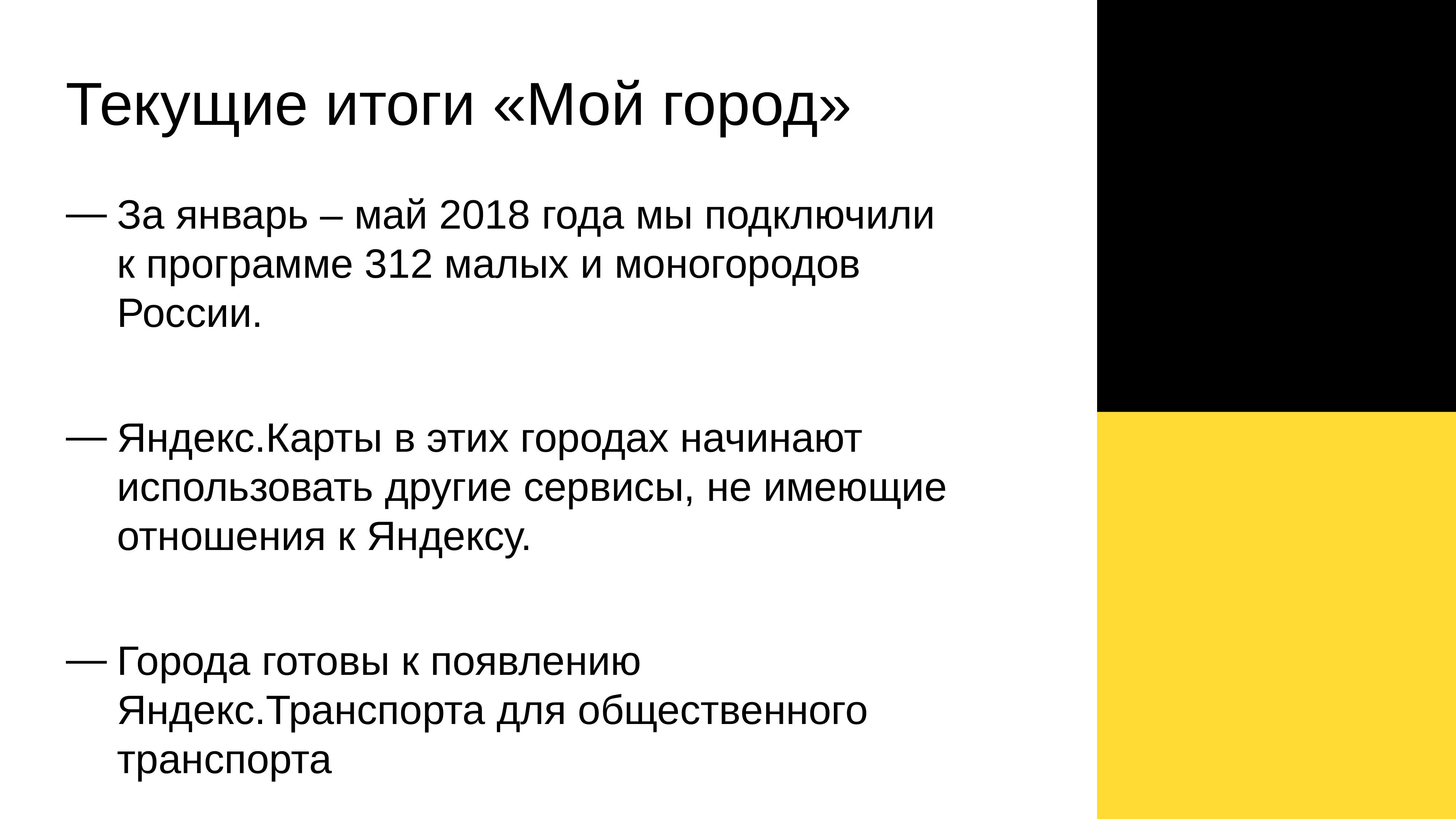

Текущие итоги «Мой город»
За январь – май 2018 года мы подключили к программе 312 малых и моногородов России.
Яндекс.Карты в этих городах начинают использовать другие сервисы, не имеющие отношения к Яндексу.
Города готовы к появлению Яндекс.Транспорта для общественного транспорта